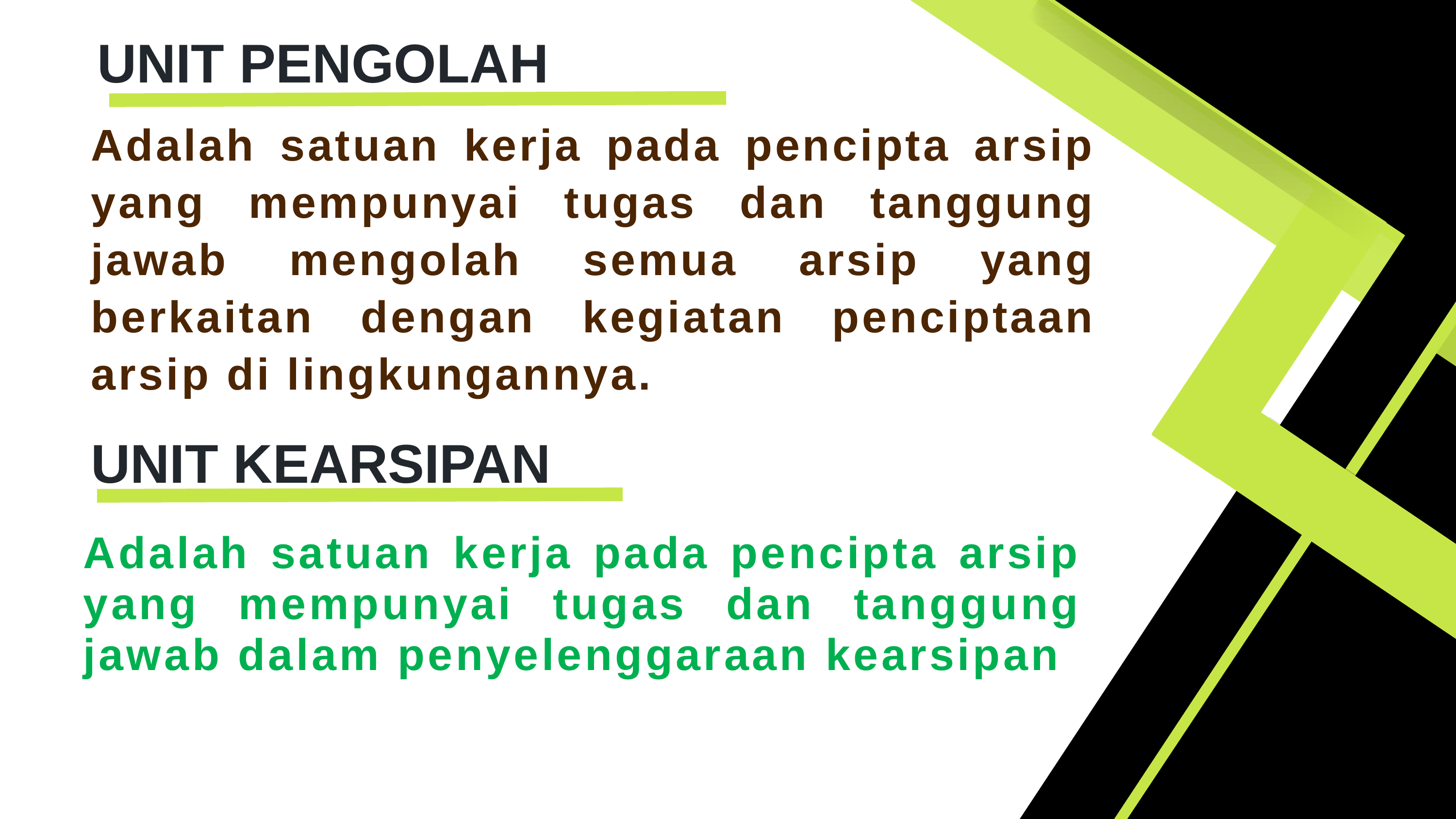

UNIT PENGOLAH

Adalah satuan kerja pada pencipta arsip yang mempunyai tugas dan tanggung jawab mengolah semua arsip yang berkaitan dengan kegiatan penciptaan arsip di lingkungannya.

UNIT KEARSIPAN

Adalah satuan kerja pada pencipta arsip yang mempunyai tugas dan tanggung jawab dalam penyelenggaraan kearsipan